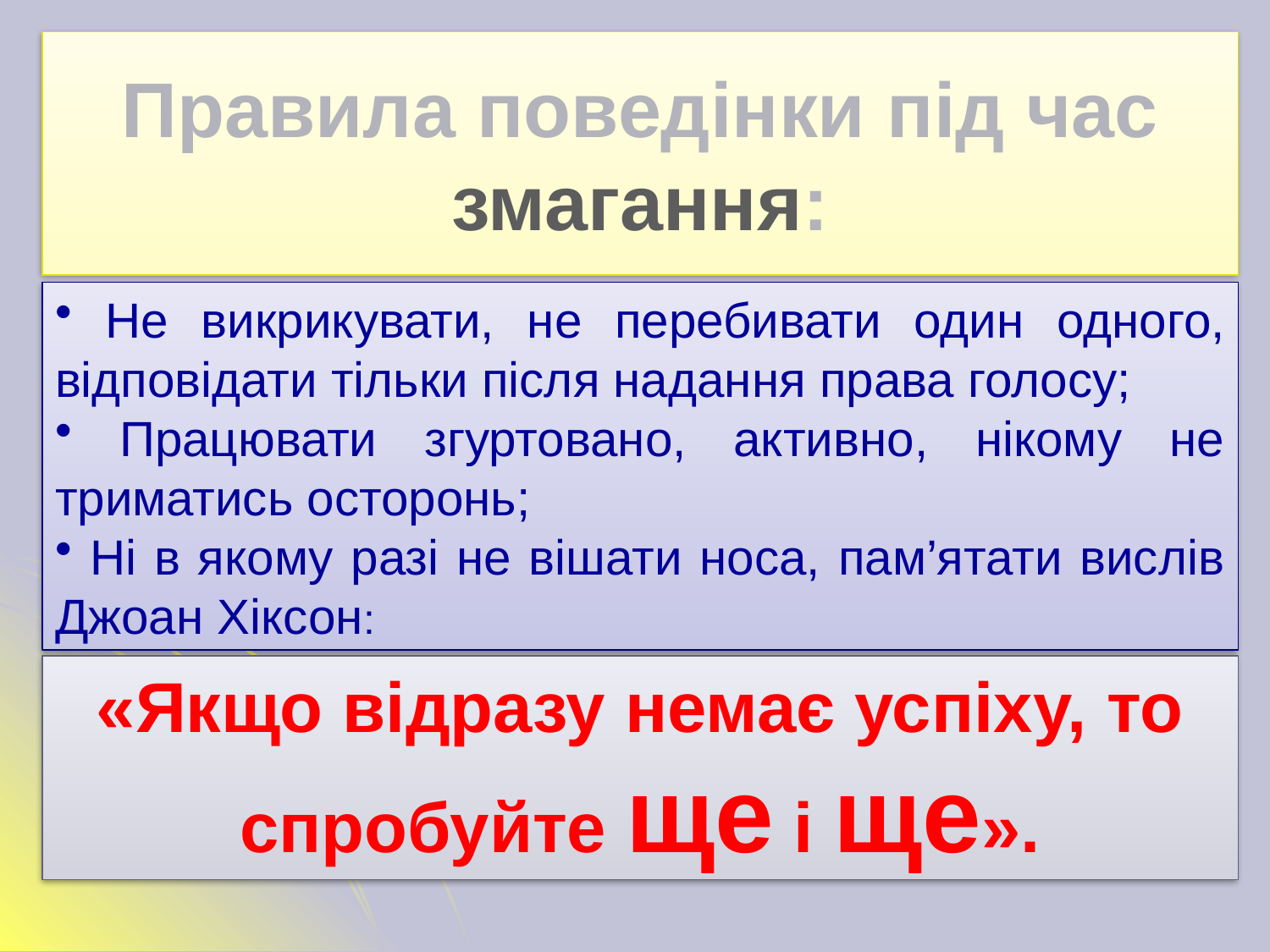

# Правила поведінки під час змагання:
 Не викрикувати, не перебивати один одного, відповідати тільки після надання права голосу;
 Працювати згуртовано, активно, нікому не триматись осторонь;
 Ні в якому разі не вішати носа, пам’ятати вислів Джоан Хіксон:
«Якщо відразу немає успіху, то спробуйте ще і ще».